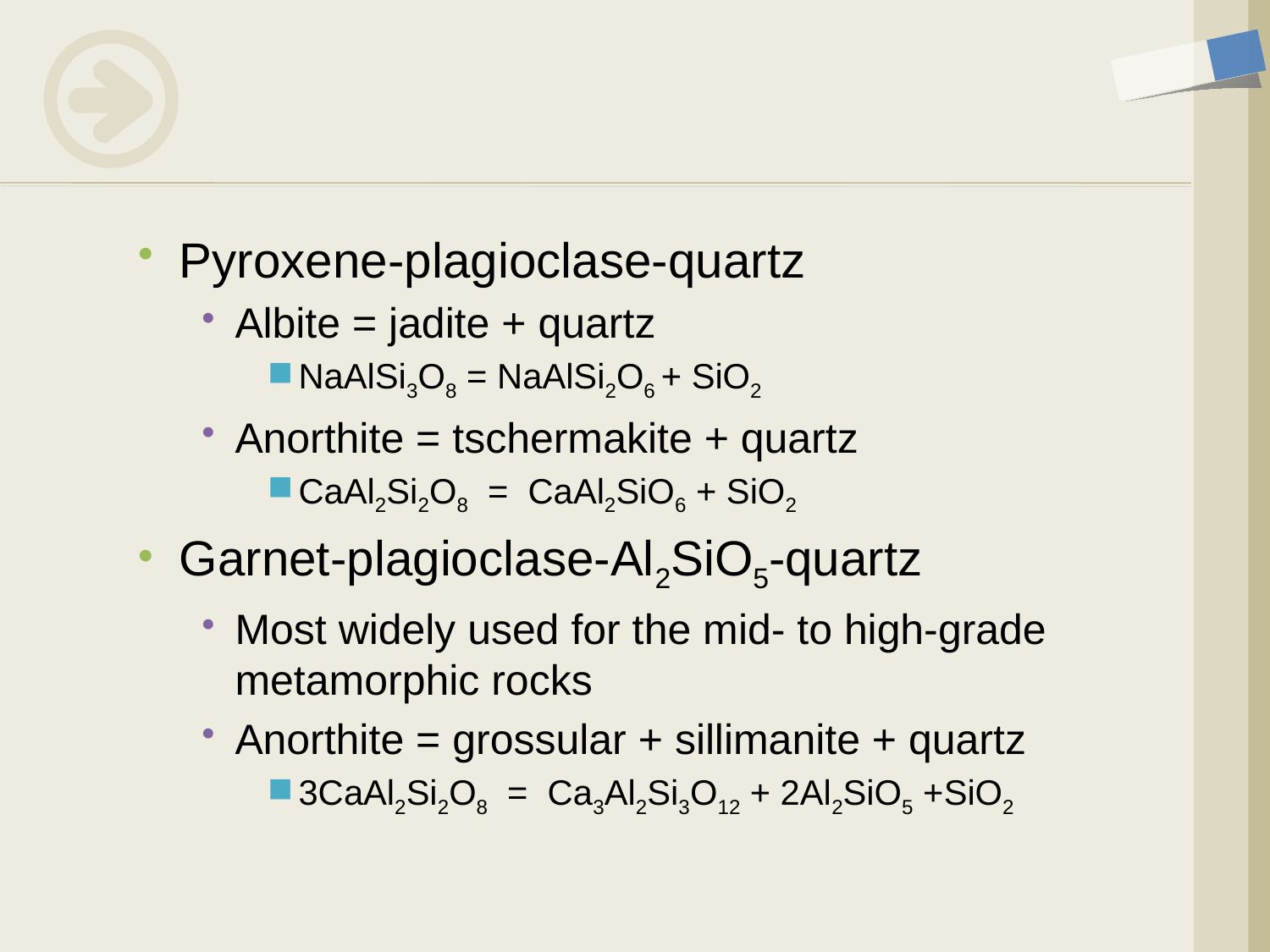

Pyroxene-plagioclase-quartz
Albite = jadite + quartz
NaAlSi3O8 = NaAlSi2O6 + SiO2
Anorthite = tschermakite + quartz
CaAl2Si2O8  =  CaAl2SiO6 + SiO2
Garnet-plagioclase-Al2SiO5-quartz
Most widely used for the mid- to high-grade metamorphic rocks
Anorthite = grossular + sillimanite + quartz
3CaAl2Si2O8  =  Ca3Al2Si3O12 + 2Al2SiO5 +SiO2